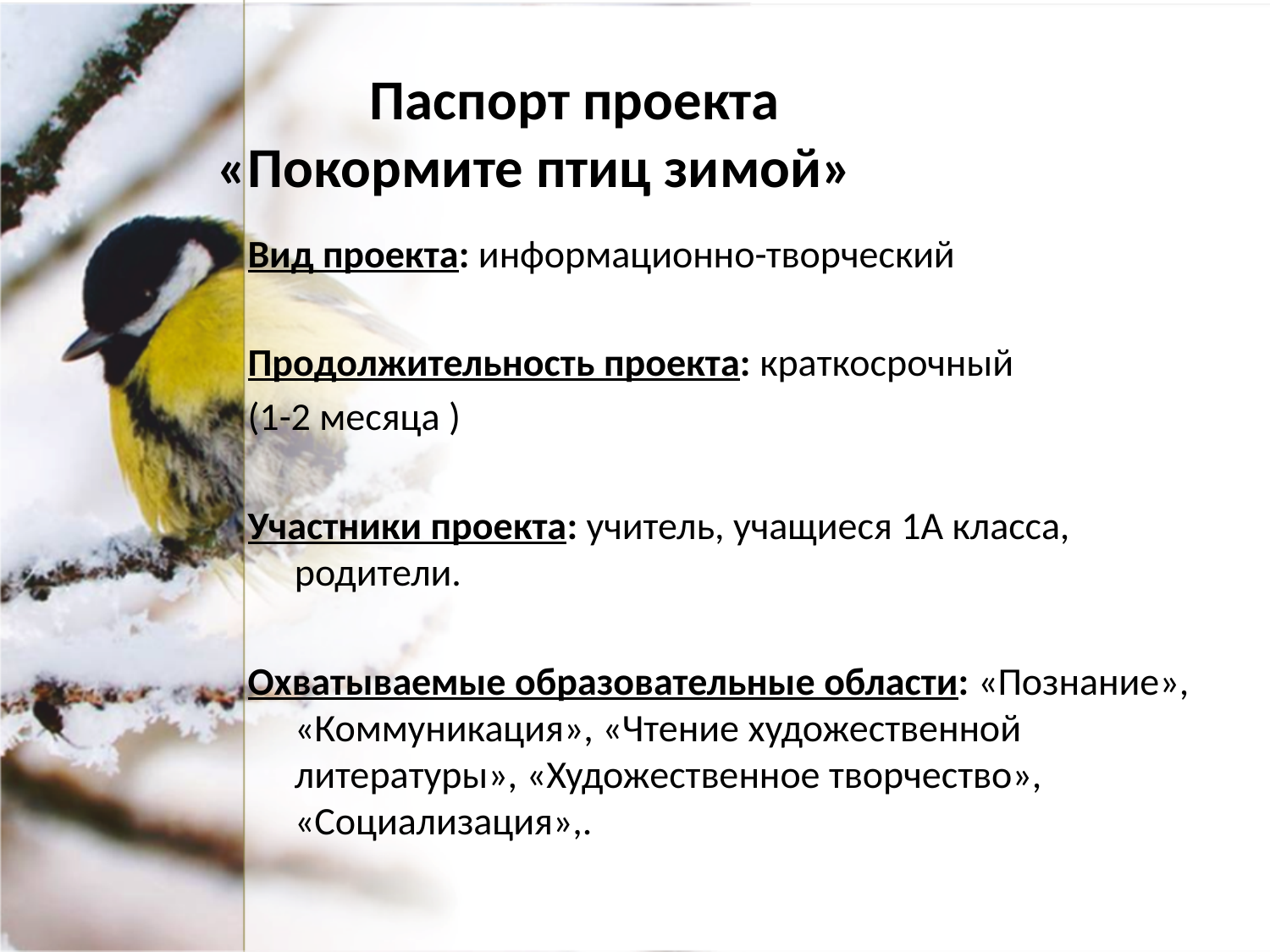

Паспорт проекта
«Покормите птиц зимой»
Вид проекта: информационно-творческий

Продолжительность проекта: краткосрочный
(1-2 месяца )

Участники проекта: учитель, учащиеся 1А класса, родители.

Охватываемые образовательные области: «Познание», «Коммуникация», «Чтение художественной литературы», «Художественное творчество», «Социализация»,.